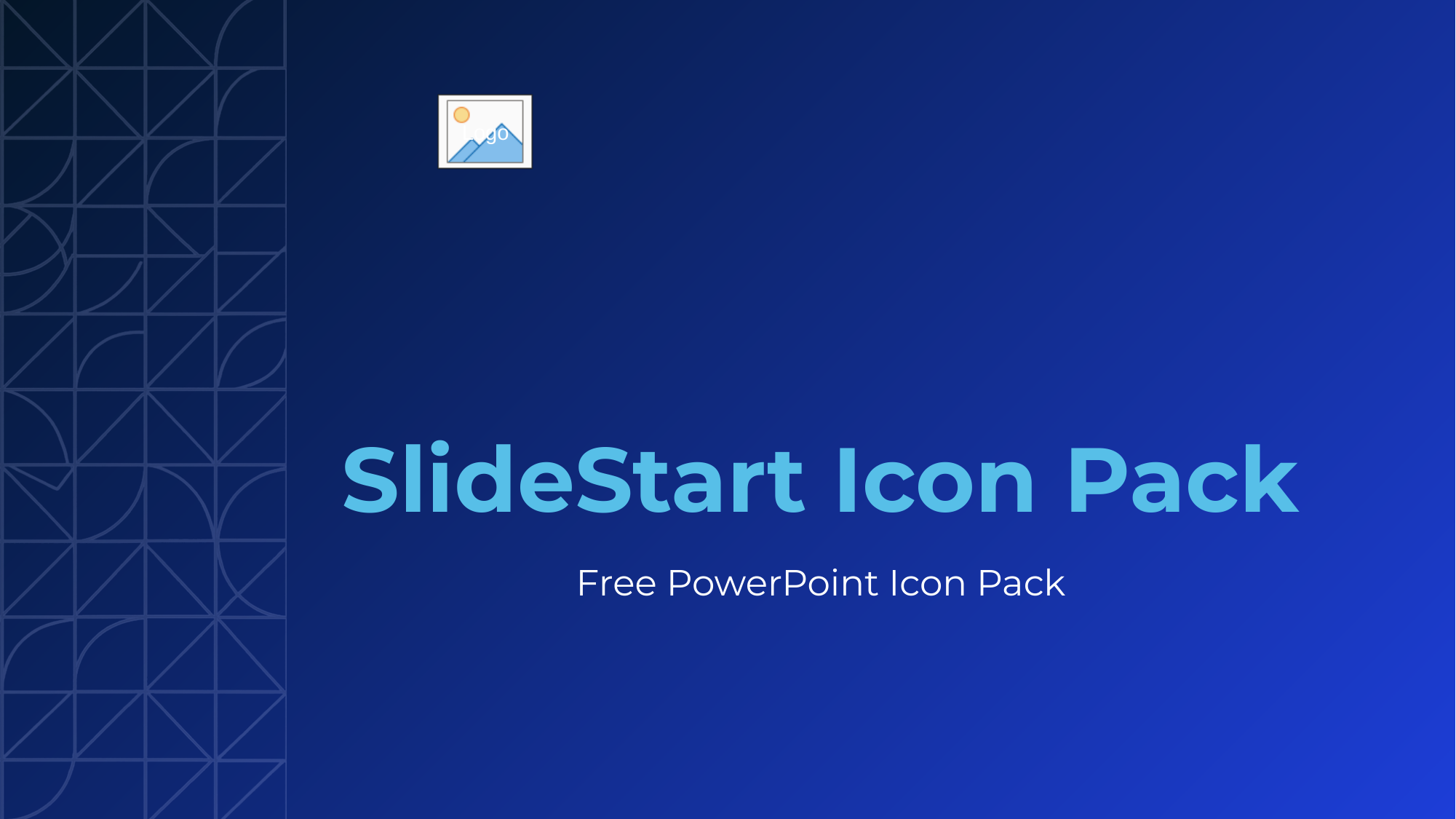

# SlideStart Icon Pack
Free PowerPoint Icon Pack